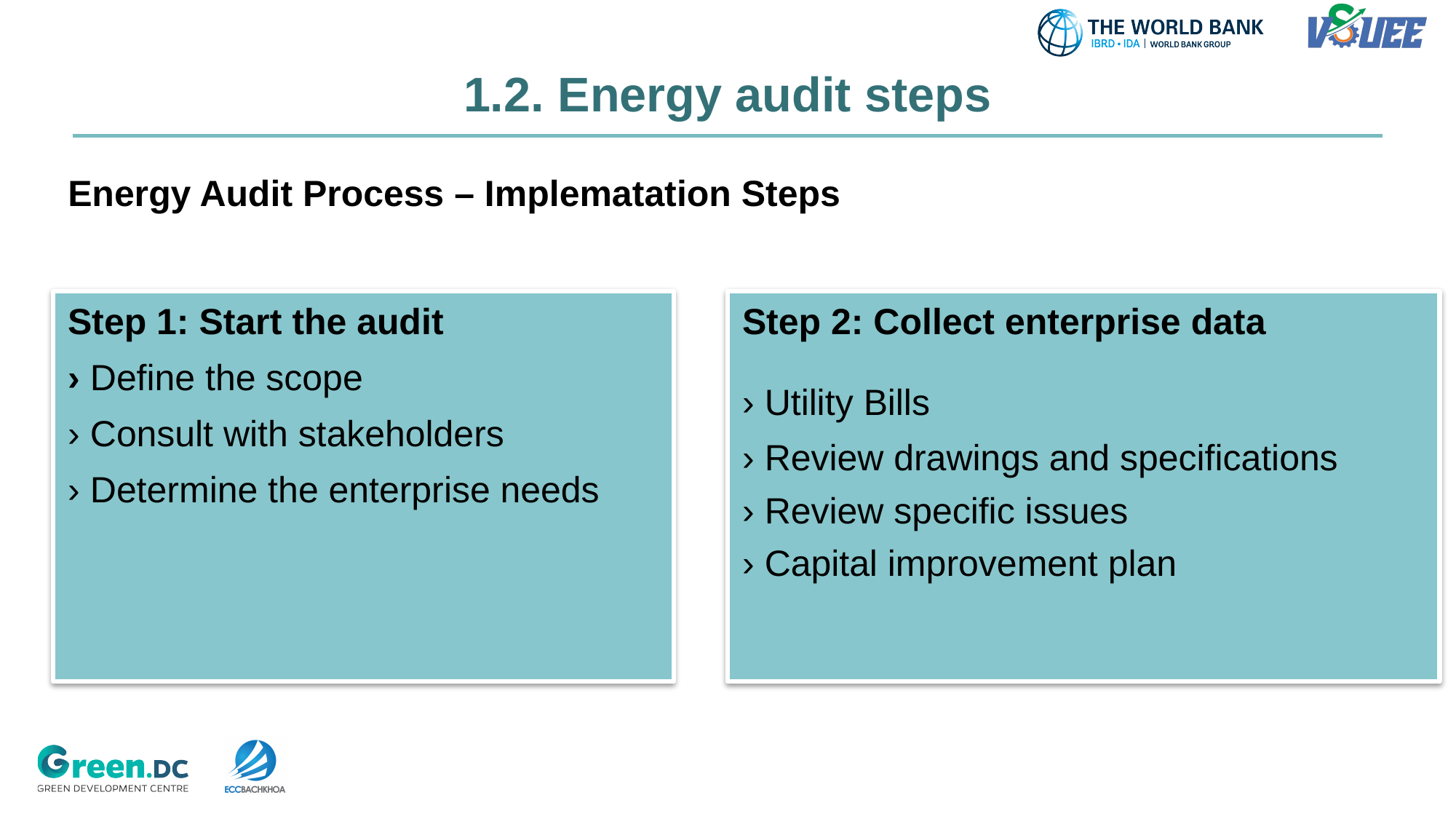

# 1.2. Energy audit steps
Energy Audit Process – Implematation Steps
Step 1: Start the audit
› Define the scope
› Consult with stakeholders
› Determine the enterprise needs
Step 2: Collect enterprise data
› Utility Bills
› Review drawings and specifications
› Review specific issues
› Capital improvement plan